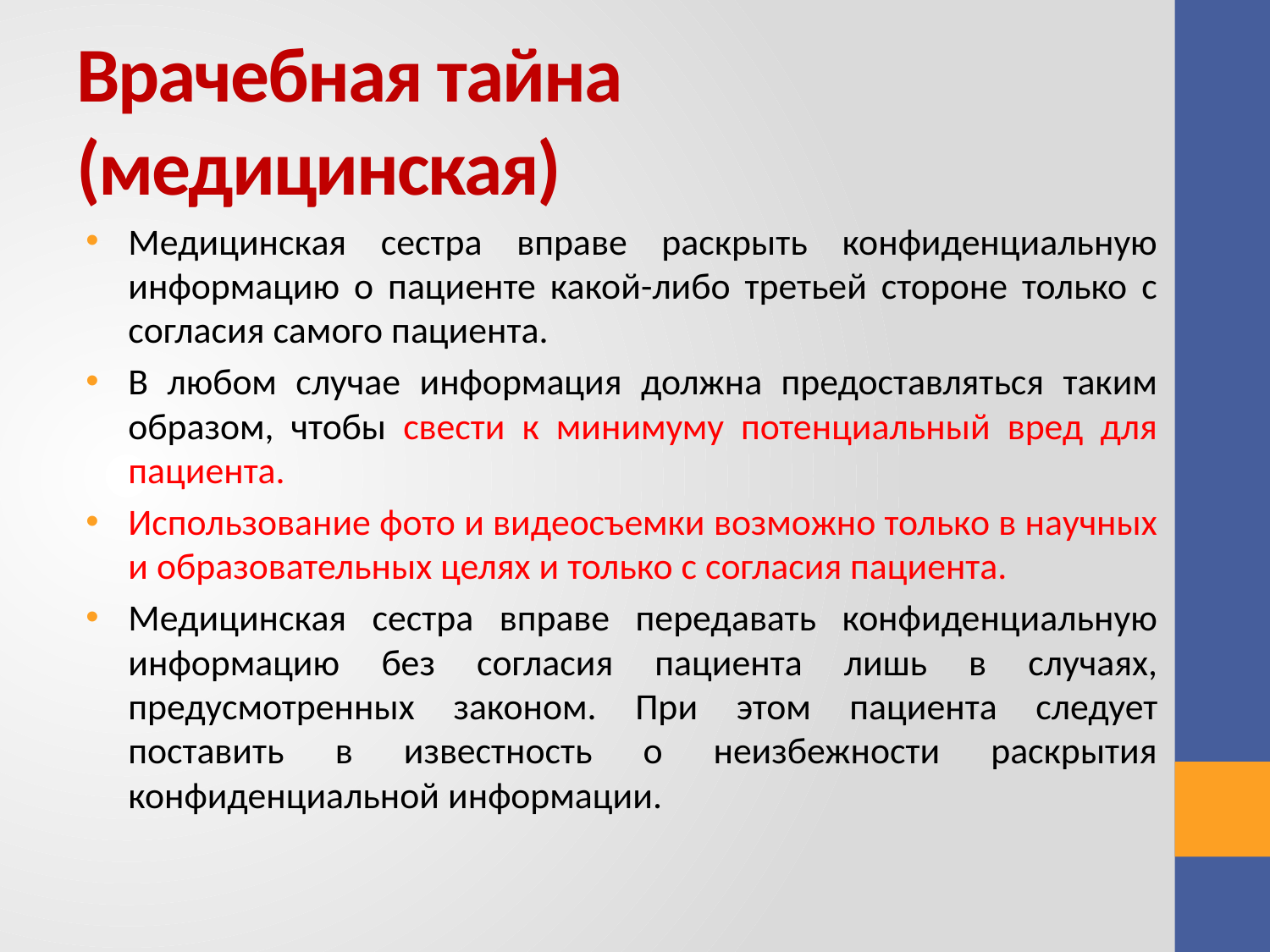

# Врачебная тайна (медицинская)
Медицинская сестра вправе раскрыть конфиденциальную информацию о пациенте какой-либо третьей стороне только с согласия самого пациента.
В любом случае информация должна предоставляться таким образом, чтобы свести к минимуму потенциальный вред для пациента.
Использование фото и видеосъемки возможно только в научных и образовательных целях и только с согласия пациента.
Медицинская сестра вправе передавать конфиденциальную информацию без согласия пациента лишь в случаях, предусмотренных законом. При этом пациента следует поставить в известность о неизбежности раскрытия конфиденциальной информации.